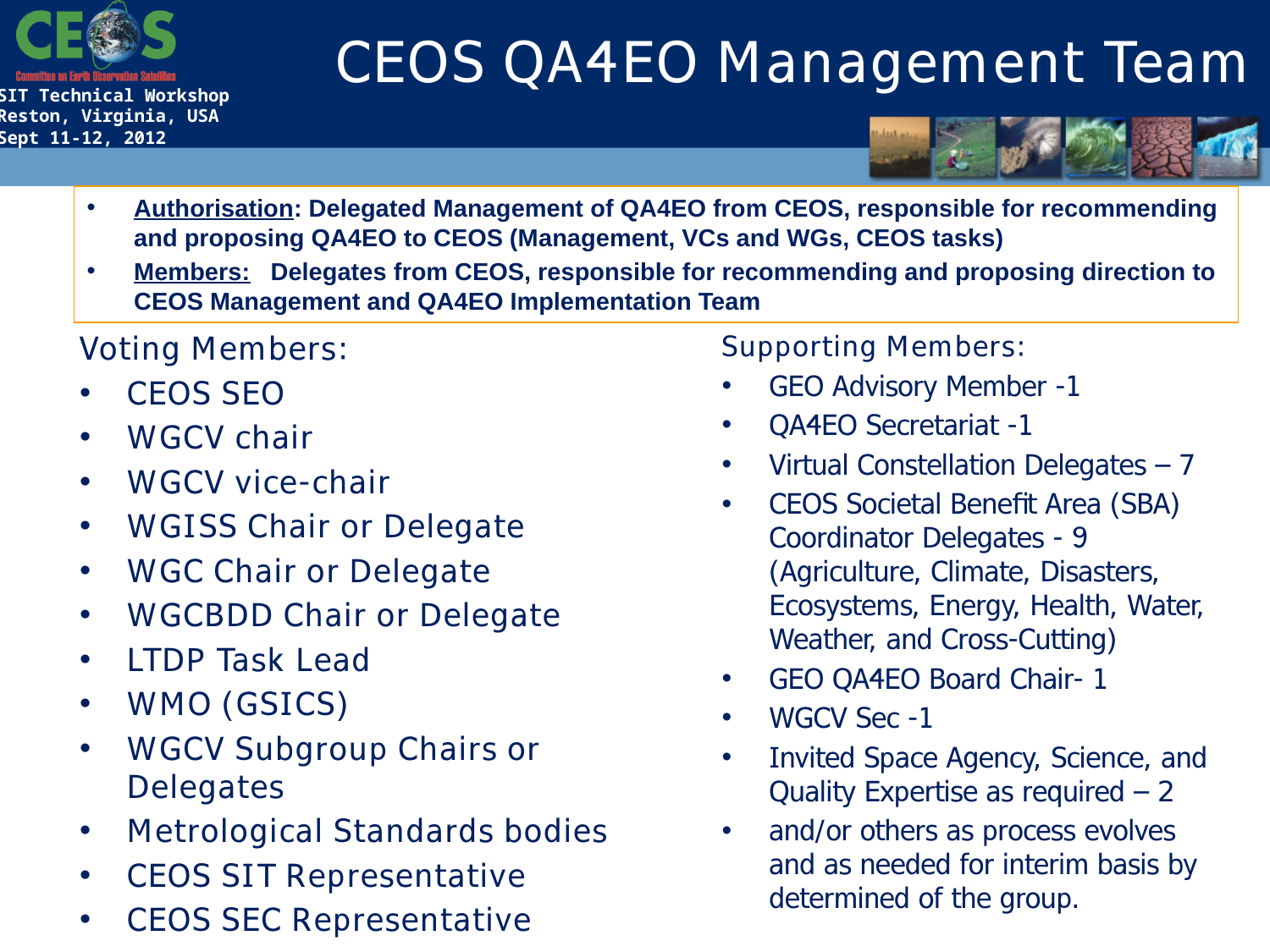

# CEOS QA4EO Management Team
Authorisation: Delegated Management of QA4EO from CEOS, responsible for recommending and proposing QA4EO to CEOS (Management, VCs and WGs, CEOS tasks)
Members:   Delegates from CEOS, responsible for recommending and proposing direction to CEOS Management and QA4EO Implementation Team
Voting Members:
CEOS SEO
WGCV chair
WGCV vice-chair
WGISS Chair or Delegate
WGC Chair or Delegate
WGCBDD Chair or Delegate
LTDP Task Lead
WMO (GSICS)
WGCV Subgroup Chairs or Delegates
Metrological Standards bodies
CEOS SIT Representative
CEOS SEC Representative
Supporting Members:
GEO Advisory Member -1
QA4EO Secretariat -1
Virtual Constellation Delegates – 7
CEOS Societal Benefit Area (SBA) Coordinator Delegates - 9
(Agriculture, Climate, Disasters, Ecosystems, Energy, Health, Water, Weather, and Cross-Cutting)
GEO QA4EO Board Chair- 1
WGCV Sec -1
Invited Space Agency, Science, and Quality Expertise as required – 2
and/or others as process evolves and as needed for interim basis by determined of the group.